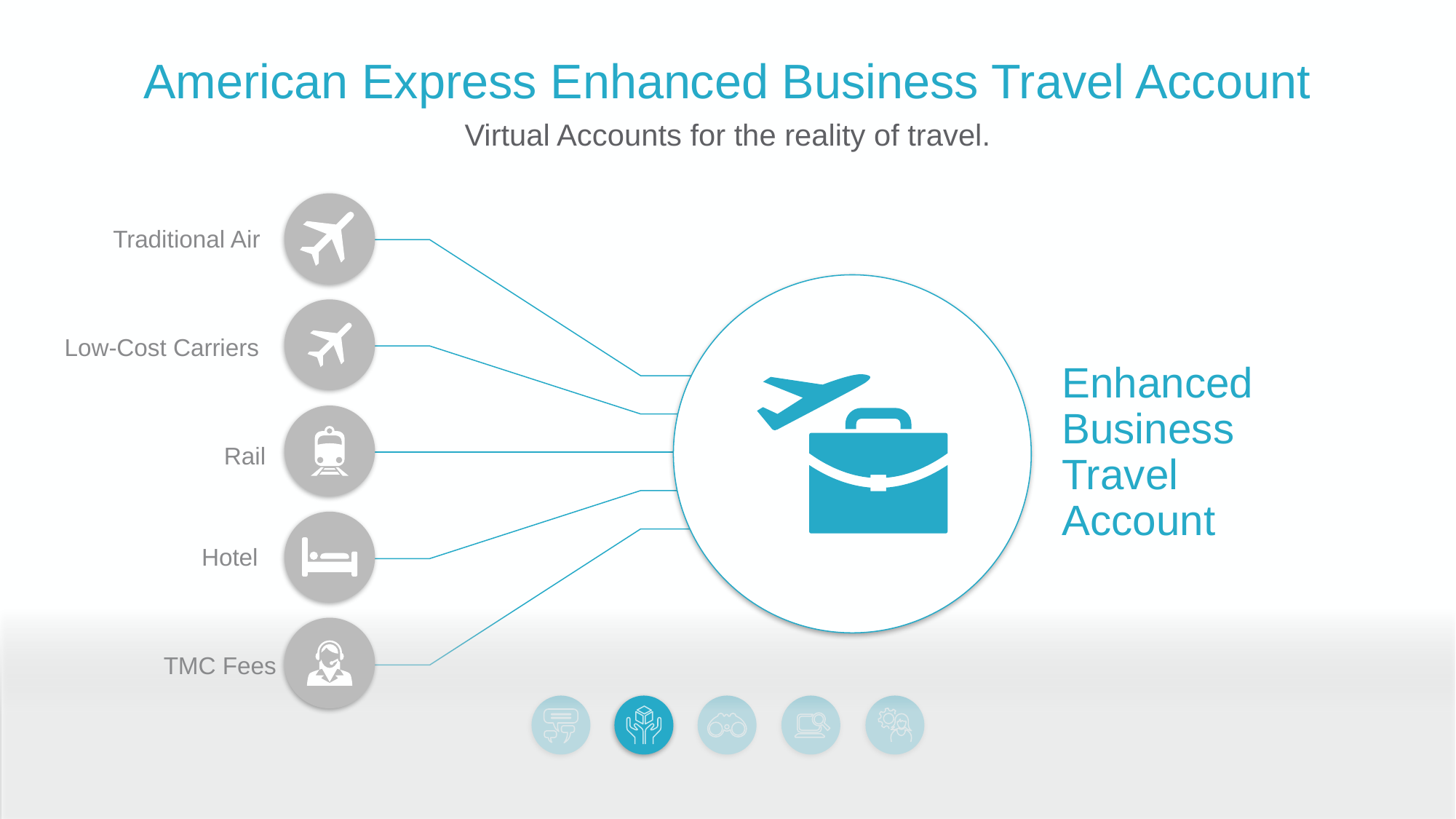

American Express Enhanced Business Travel Account
Virtual Accounts for the reality of travel.

Traditional Air

Low-Cost Carriers
Enhanced
Business
Travel
Account

Rail

Hotel

TMC Fees